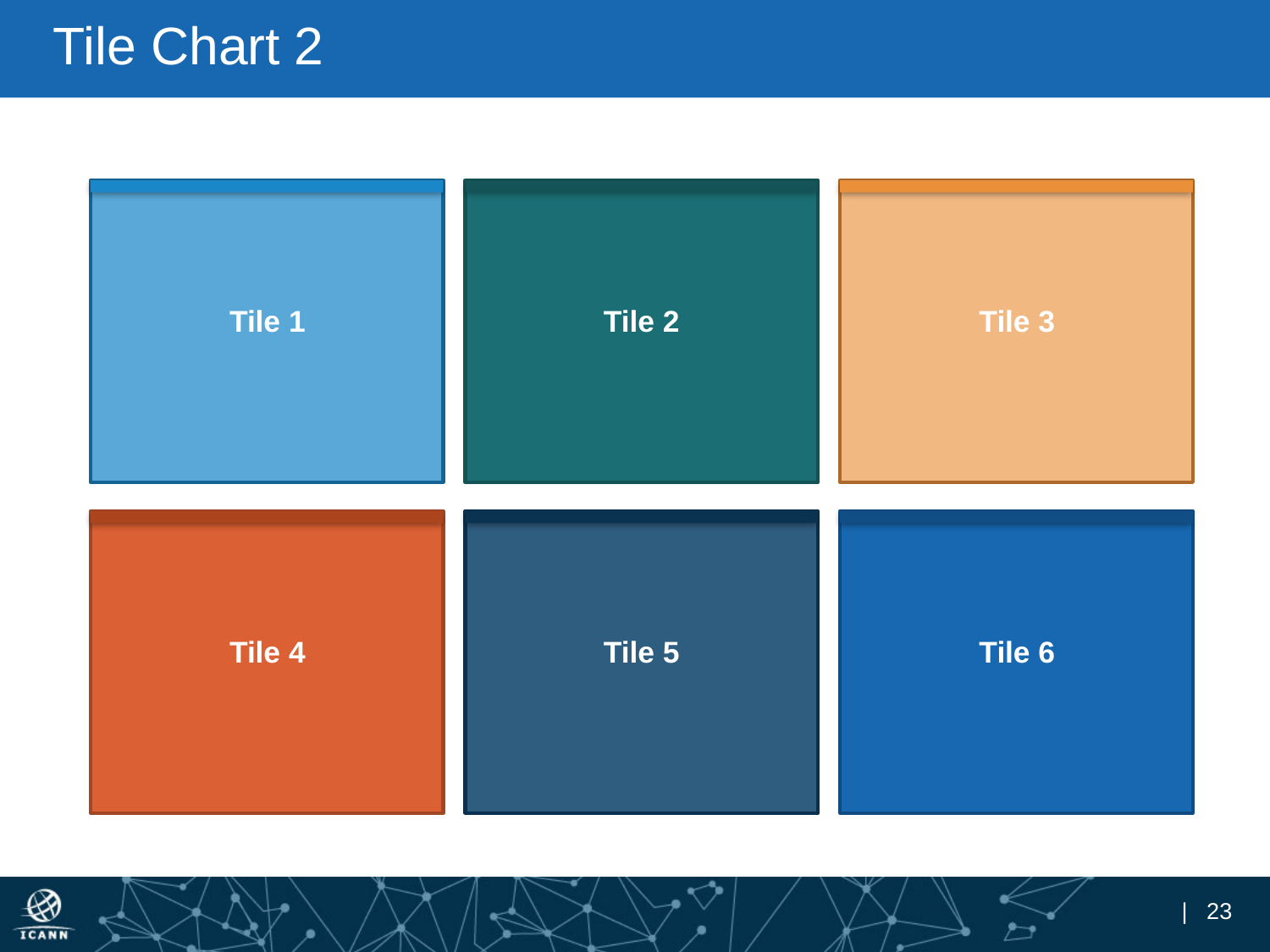

# Tile Chart 2

Tile 1
Tile 2
Tile 3

Tile 4
Tile 5
Tile 6